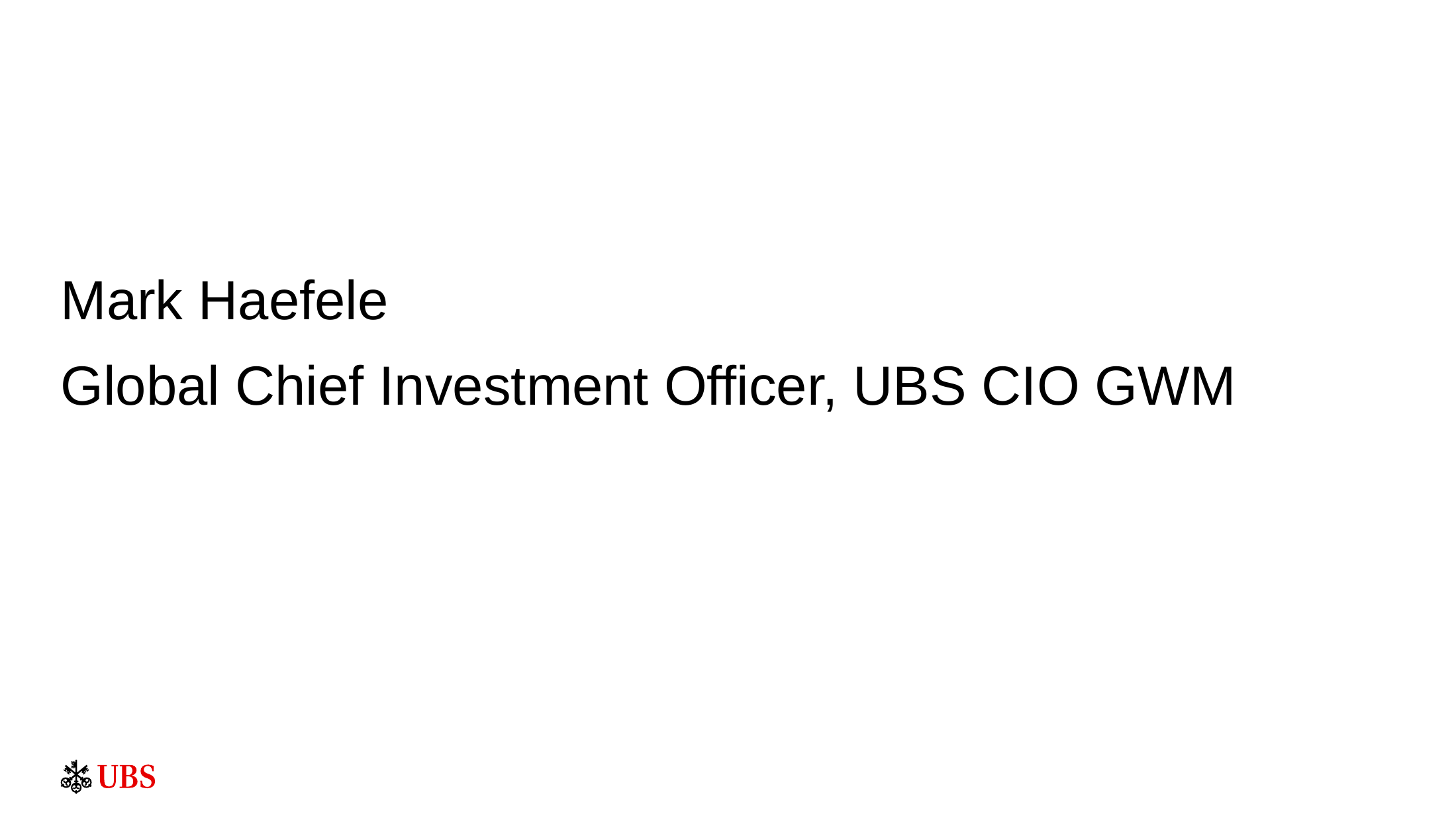

Mark Haefele
Global Chief Investment Officer, UBS CIO GWM